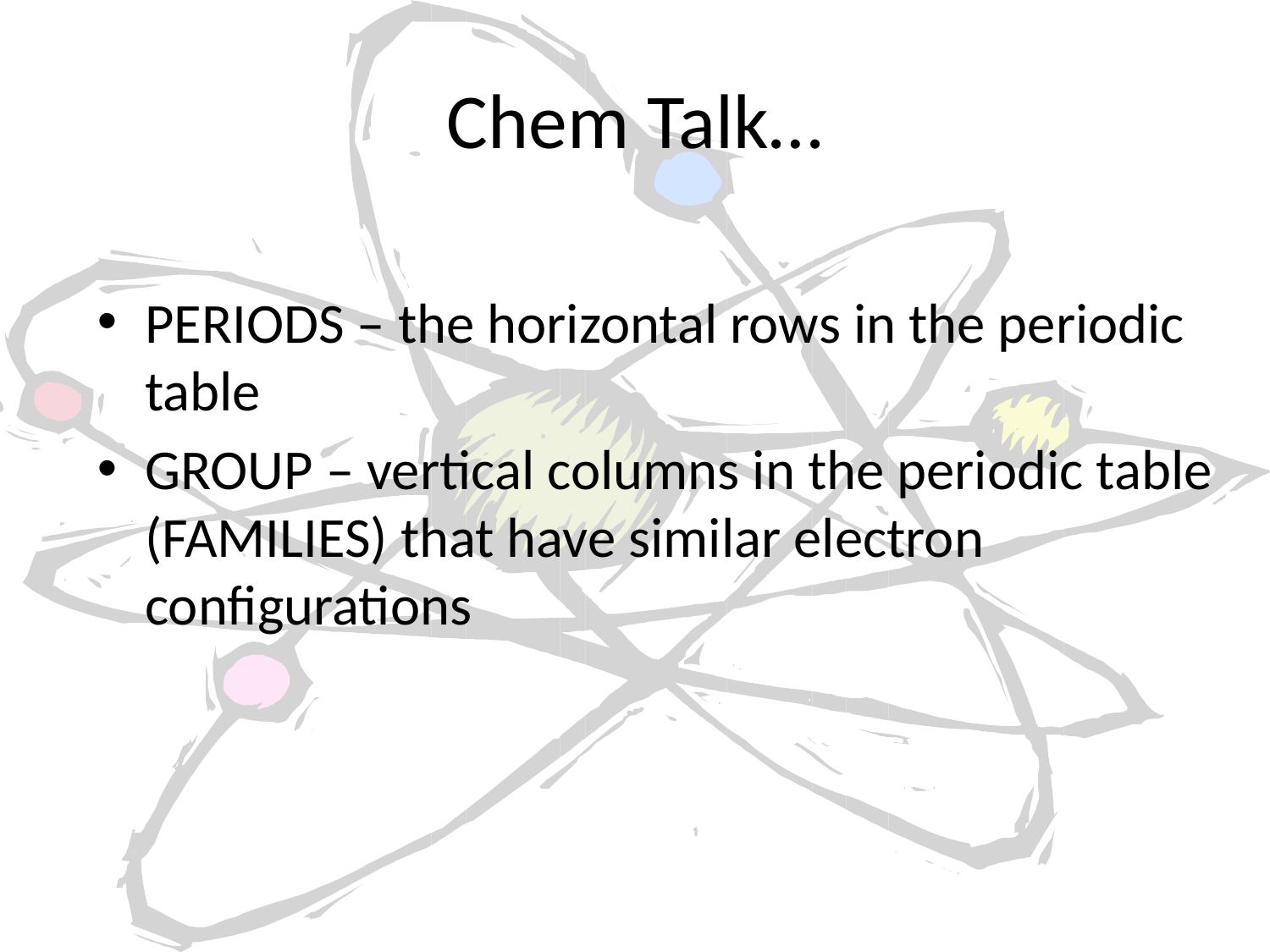

# Chem Talk…

PERIODS – the horizontal rows in the periodic table
GROUP – vertical columns in the periodic table (FAMILIES) that have similar electron configurations